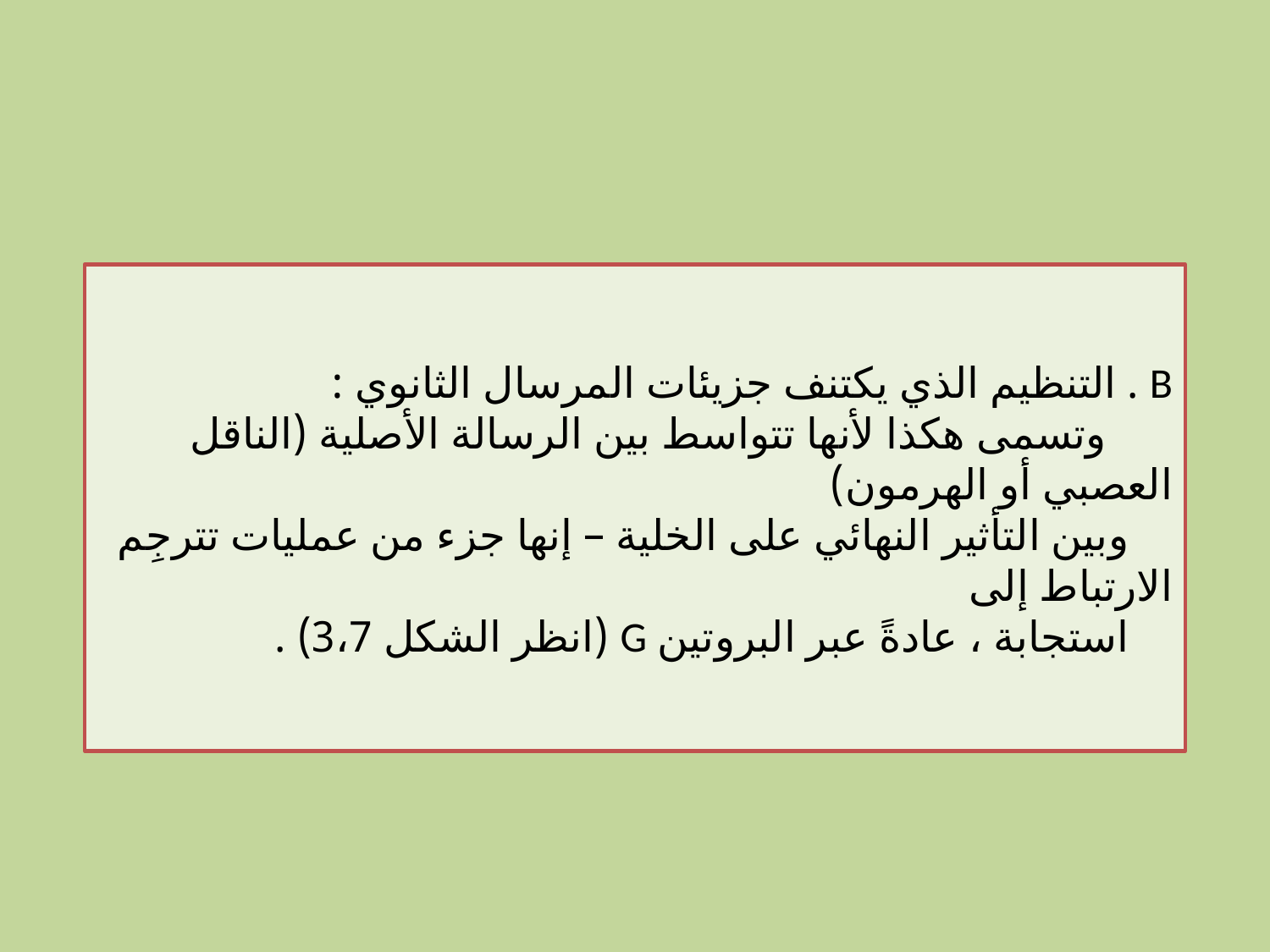

#

B . التنظيم الذي يكتنف جزيئات المرسال الثانوي :
      وتسمى هكذا لأنها تتواسط بين الرسالة الأصلية (الناقل العصبي أو الهرمون)
    وبين التأثير النهائي على الخلية – إنها جزء من عمليات تترجِم الارتباط إلى
    استجابة ، عادةً عبر البروتين G (انظر الشكل 3،7) .